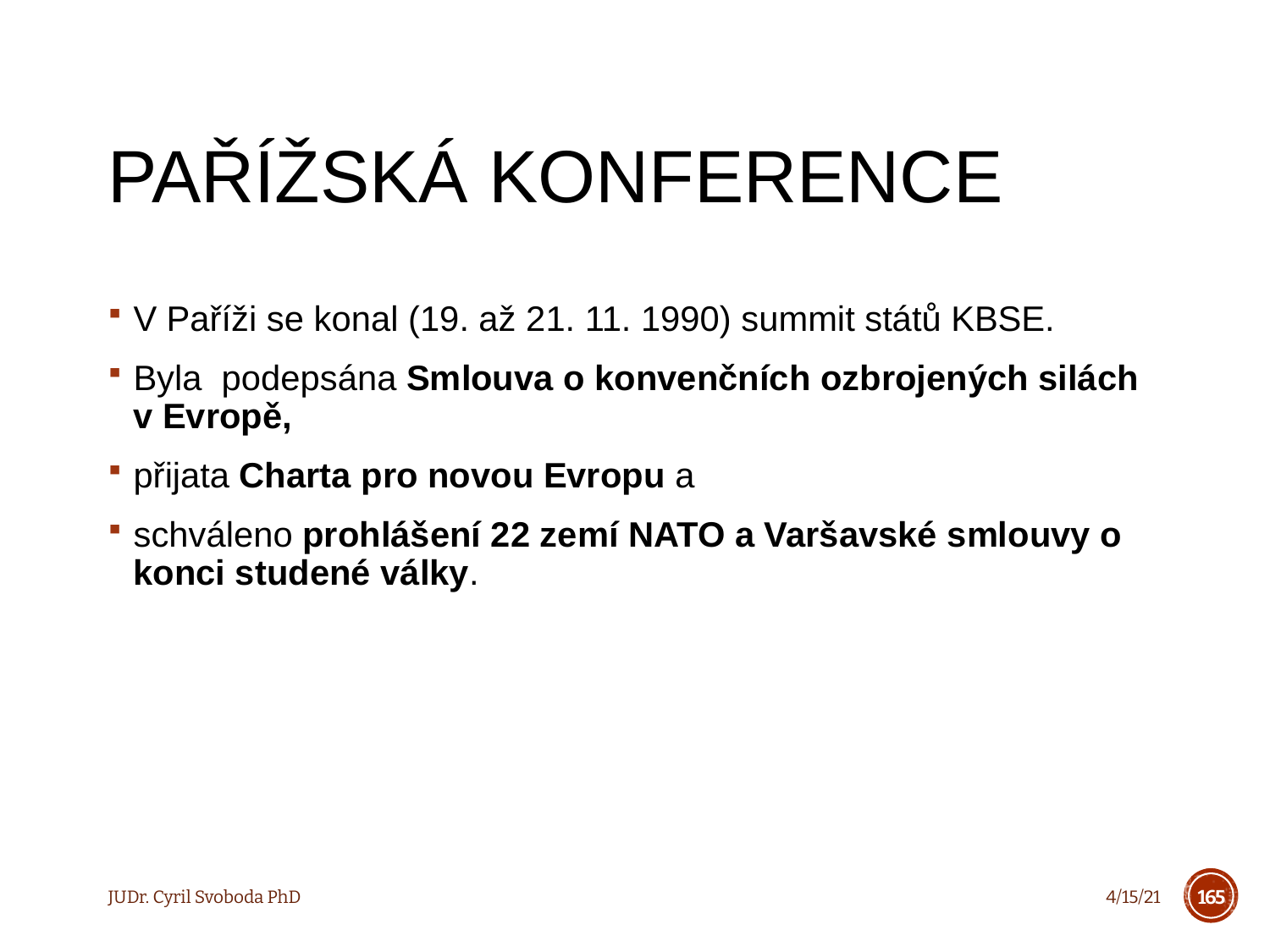

# Pařížská konference
V Paříži se konal (19. až 21. 11. 1990) summit států KBSE.
Byla  podepsána Smlouva o konvenčních ozbrojených silách v Evropě,
přijata Charta pro novou Evropu a
schváleno prohlášení 22 zemí NATO a Varšavské smlouvy o konci studené války.
JUDr. Cyril Svoboda PhD
4/15/21
165